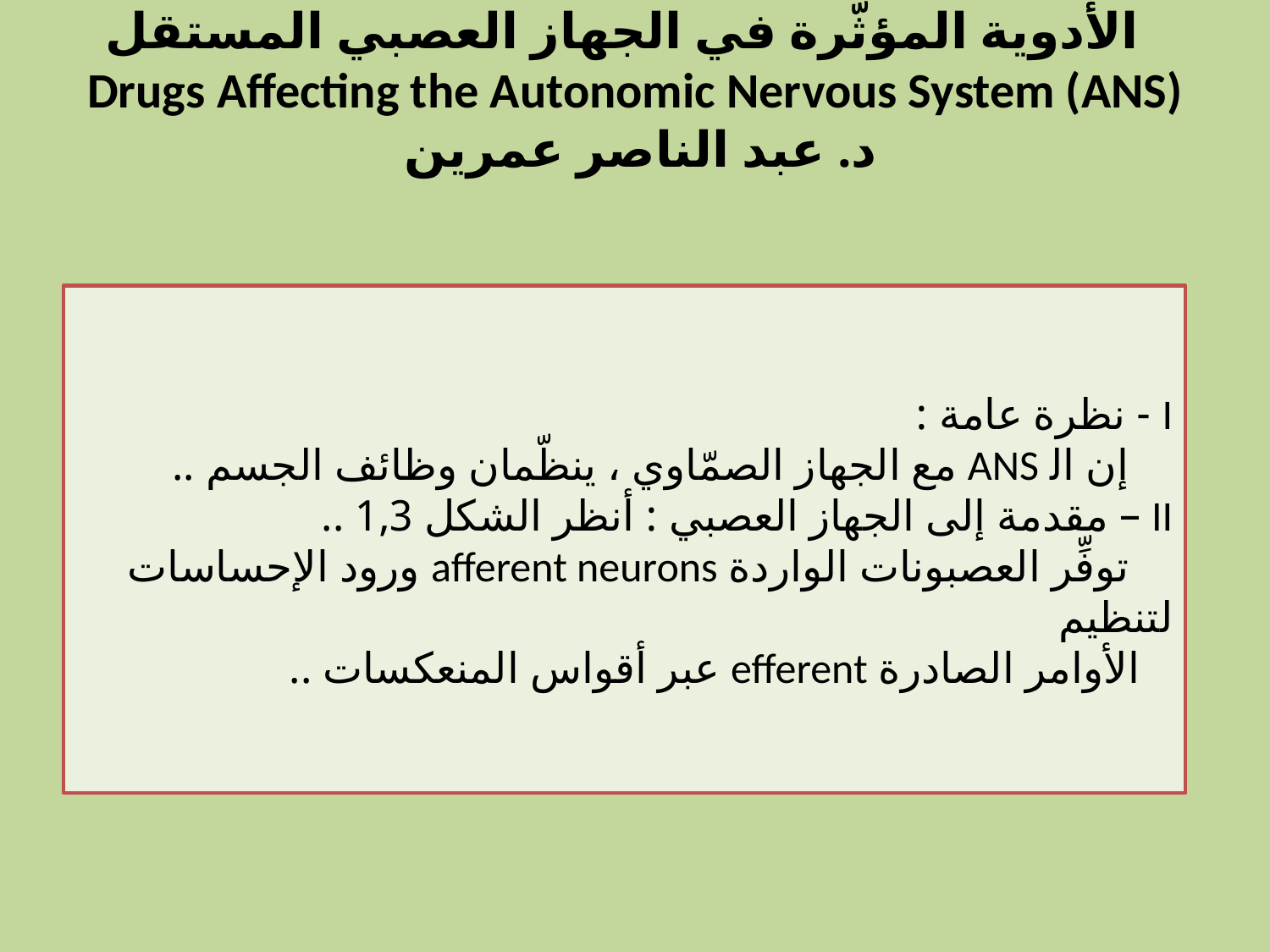

# الأدوية المؤثّرة في الجهاز العصبي المستقل Drugs Affecting the Autonomic Nervous System (ANS) د. عبد الناصر عمرين
I - نظرة عامة :
    إن اﻟ ANS مع الجهاز الصمّاوي ، ينظّمان وظائف الجسم ..
II – مقدمة إلى الجهاز العصبي : أنظر الشكل 1,3 ..
    توفِّر العصبونات الواردة afferent neurons ورود الإحساسات لتنظيم
   الأوامر الصادرة efferent عبر أقواس المنعكسات ..